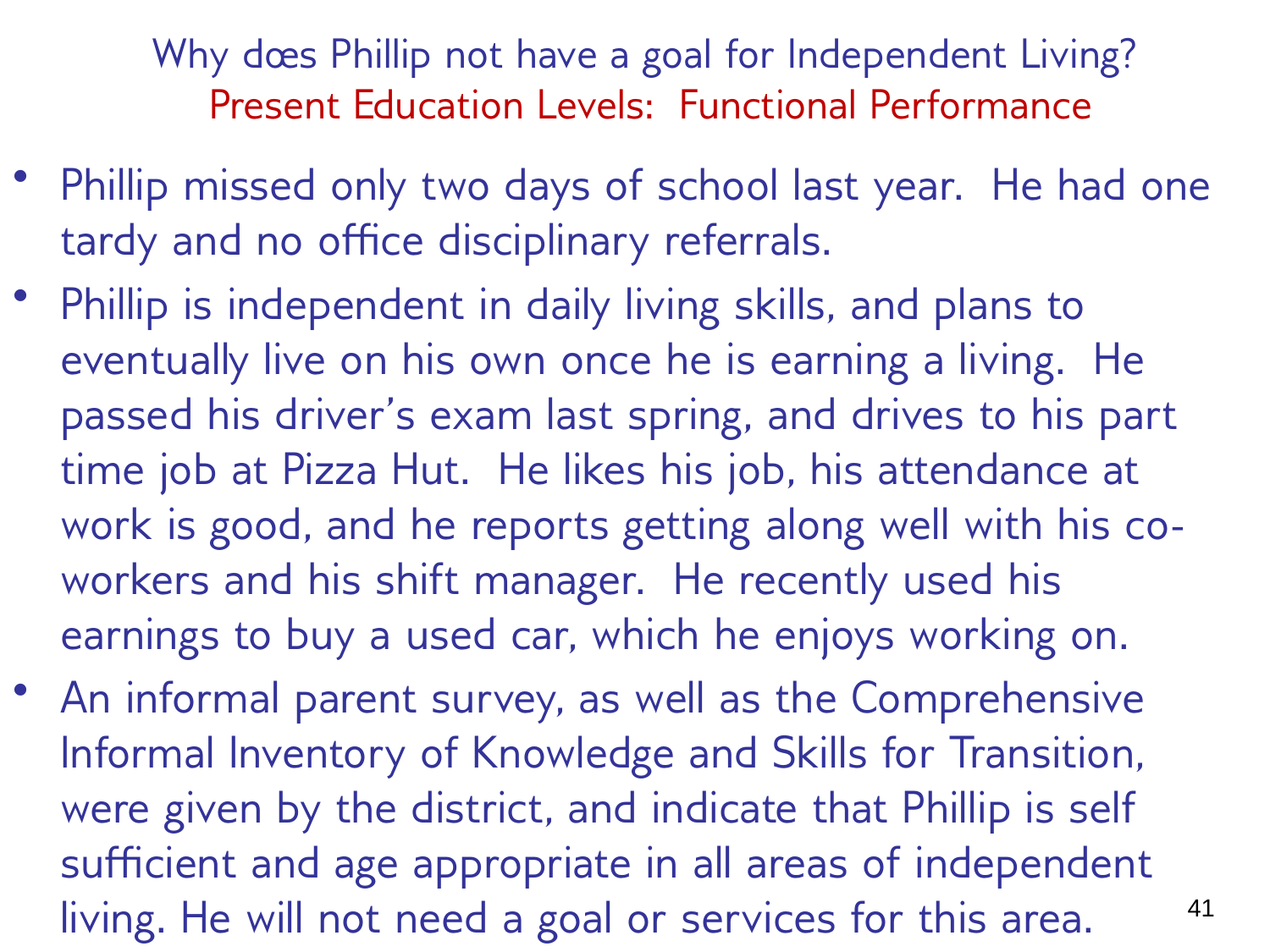

# Why does Phillip not have a goal for Independent Living? Present Education Levels:  Functional Performance
Phillip missed only two days of school last year.  He had one tardy and no office disciplinary referrals.
Phillip is independent in daily living skills, and plans to eventually live on his own once he is earning a living.  He passed his driver’s exam last spring, and drives to his part time job at Pizza Hut.  He likes his job, his attendance at work is good, and he reports getting along well with his co-workers and his shift manager.  He recently used his earnings to buy a used car, which he enjoys working on.
An informal parent survey, as well as the Comprehensive Informal Inventory of Knowledge and Skills for Transition, were given by the district, and indicate that Phillip is self sufficient and age appropriate in all areas of independent living. He will not need a goal or services for this area.
41